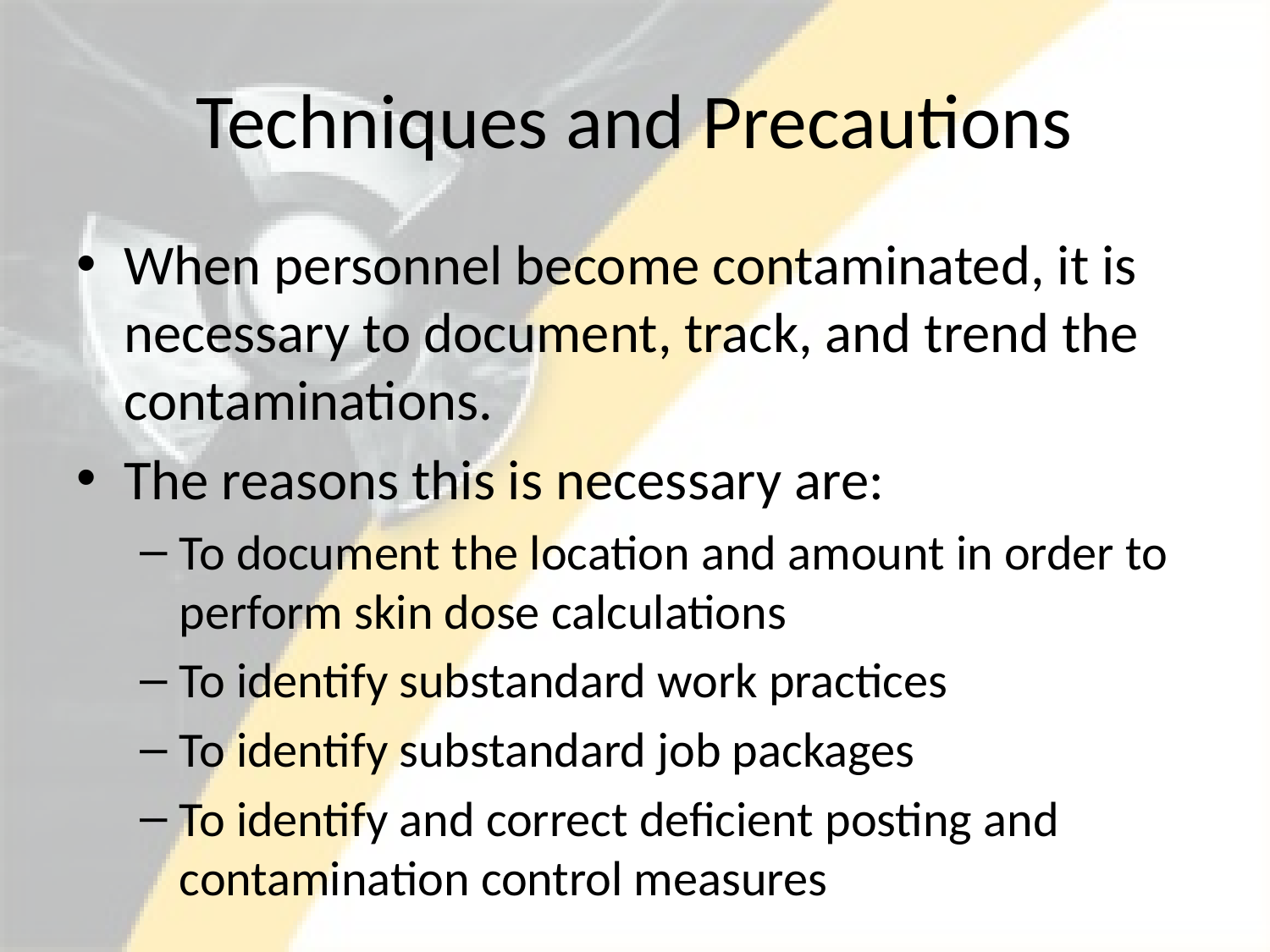

# Techniques and Precautions
When personnel become contaminated, it is necessary to document, track, and trend the contaminations.
The reasons this is necessary are:
To document the location and amount in order to perform skin dose calculations
To identify substandard work practices
To identify substandard job packages
To identify and correct deficient posting and contamination control measures